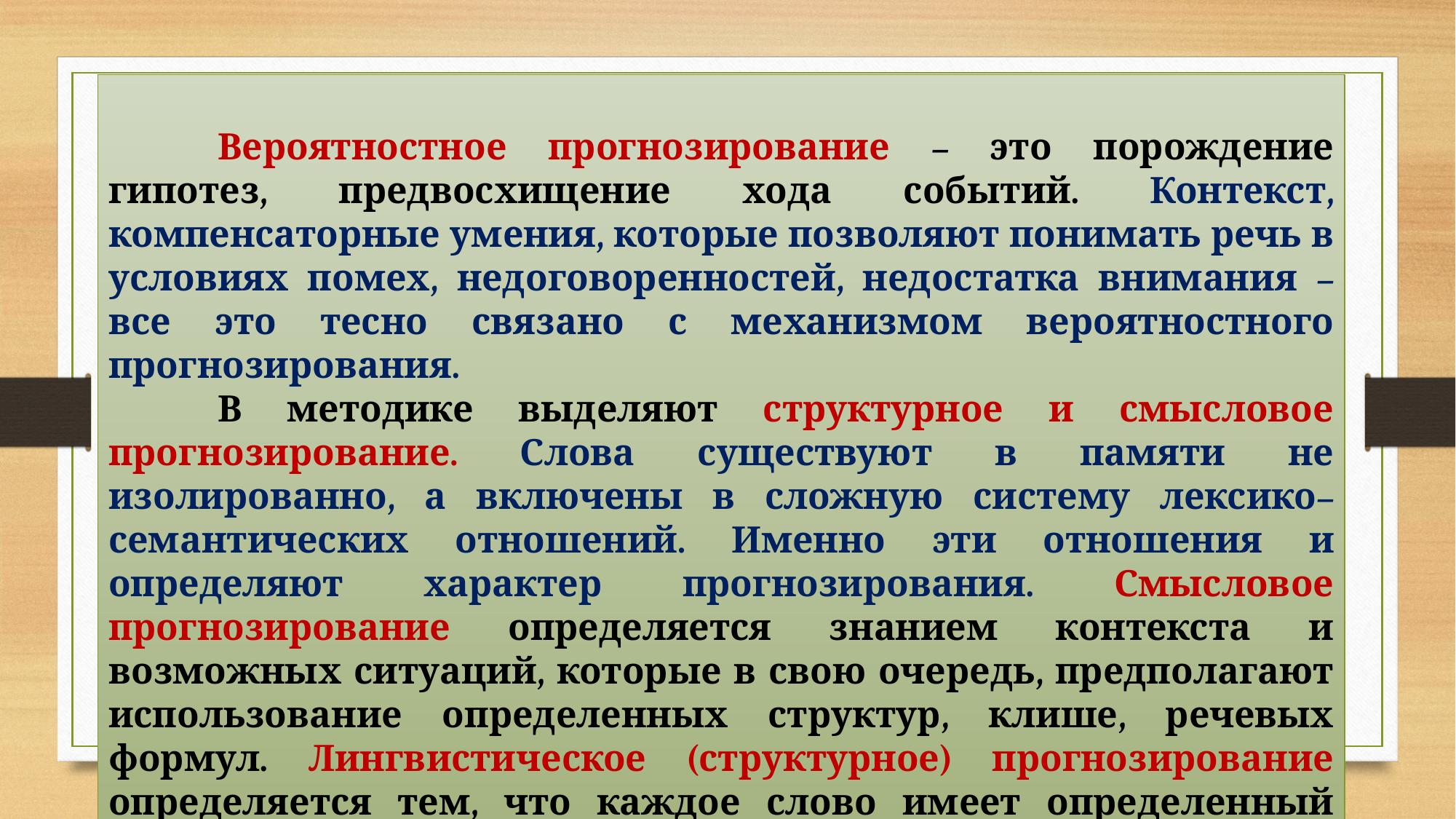

Вероятностное прогнозирование – это порождение гипотез, предвосхищение хода событий. Контекст, компенсаторные умения, которые позволяют понимать речь в условиях помех, недоговоренностей, недостатка внимания – все это тесно связано с механизмом вероятностного прогнозирования.
	В методике выделяют структурное и смысловое прогнозирование. Слова существуют в памяти не изолированно, а включены в сложную систему лексико–семантических отношений. Именно эти отношения и определяют характер прогнозирования. Смысловое прогнозирование определяется знанием контекста и возможных ситуаций, которые в свою очередь, предполагают использование определенных структур, клише, речевых формул. Лингвистическое (структурное) прогнозирование определяется тем, что каждое слово имеет определенный спектр сочетаемости.